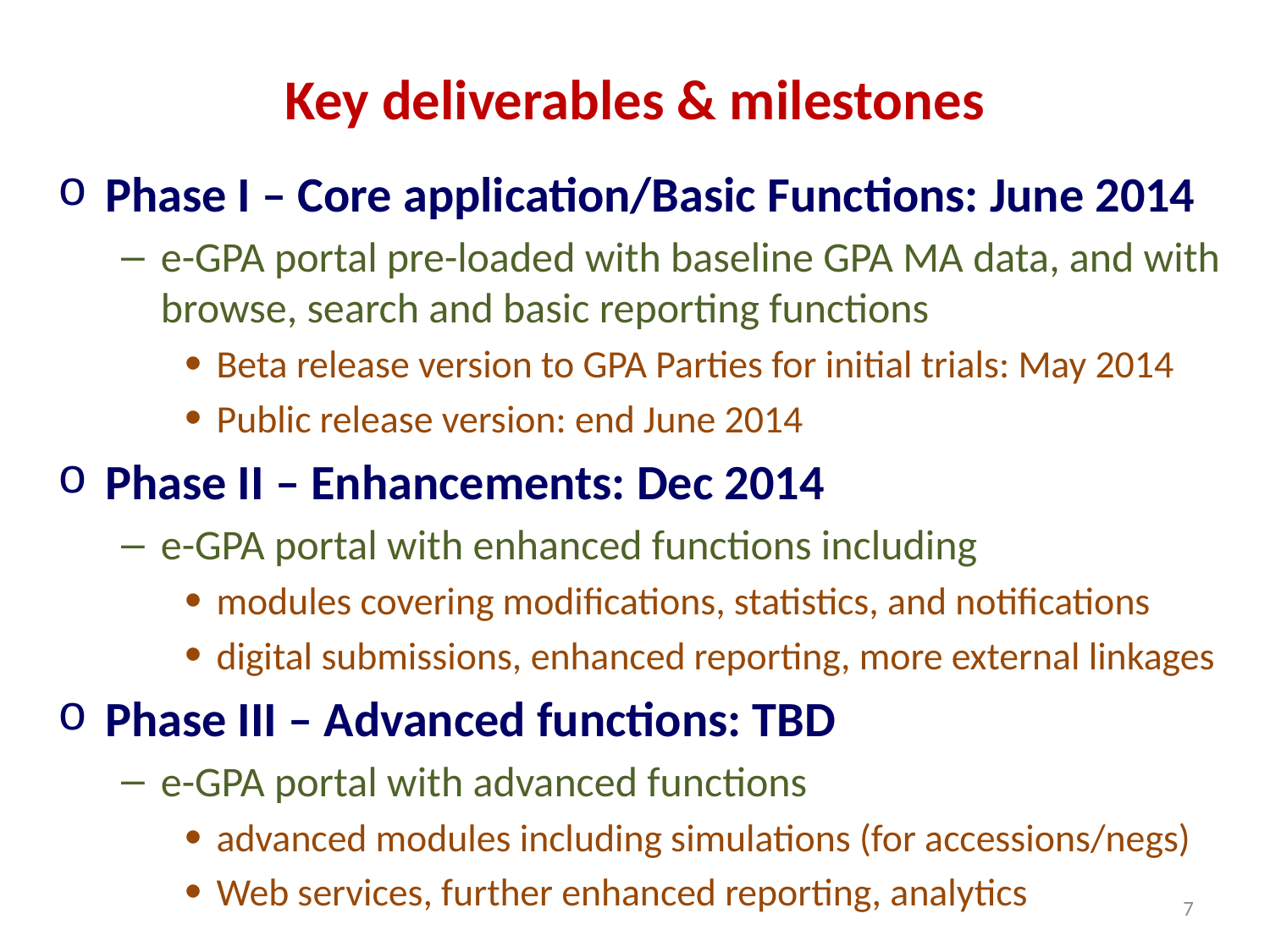

# Key deliverables & milestones
Phase I – Core application/Basic Functions: June 2014
e-GPA portal pre-loaded with baseline GPA MA data, and with browse, search and basic reporting functions
Beta release version to GPA Parties for initial trials: May 2014
Public release version: end June 2014
Phase II – Enhancements: Dec 2014
e-GPA portal with enhanced functions including
modules covering modifications, statistics, and notifications
digital submissions, enhanced reporting, more external linkages
Phase III – Advanced functions: TBD
e-GPA portal with advanced functions
advanced modules including simulations (for accessions/negs)
Web services, further enhanced reporting, analytics
7